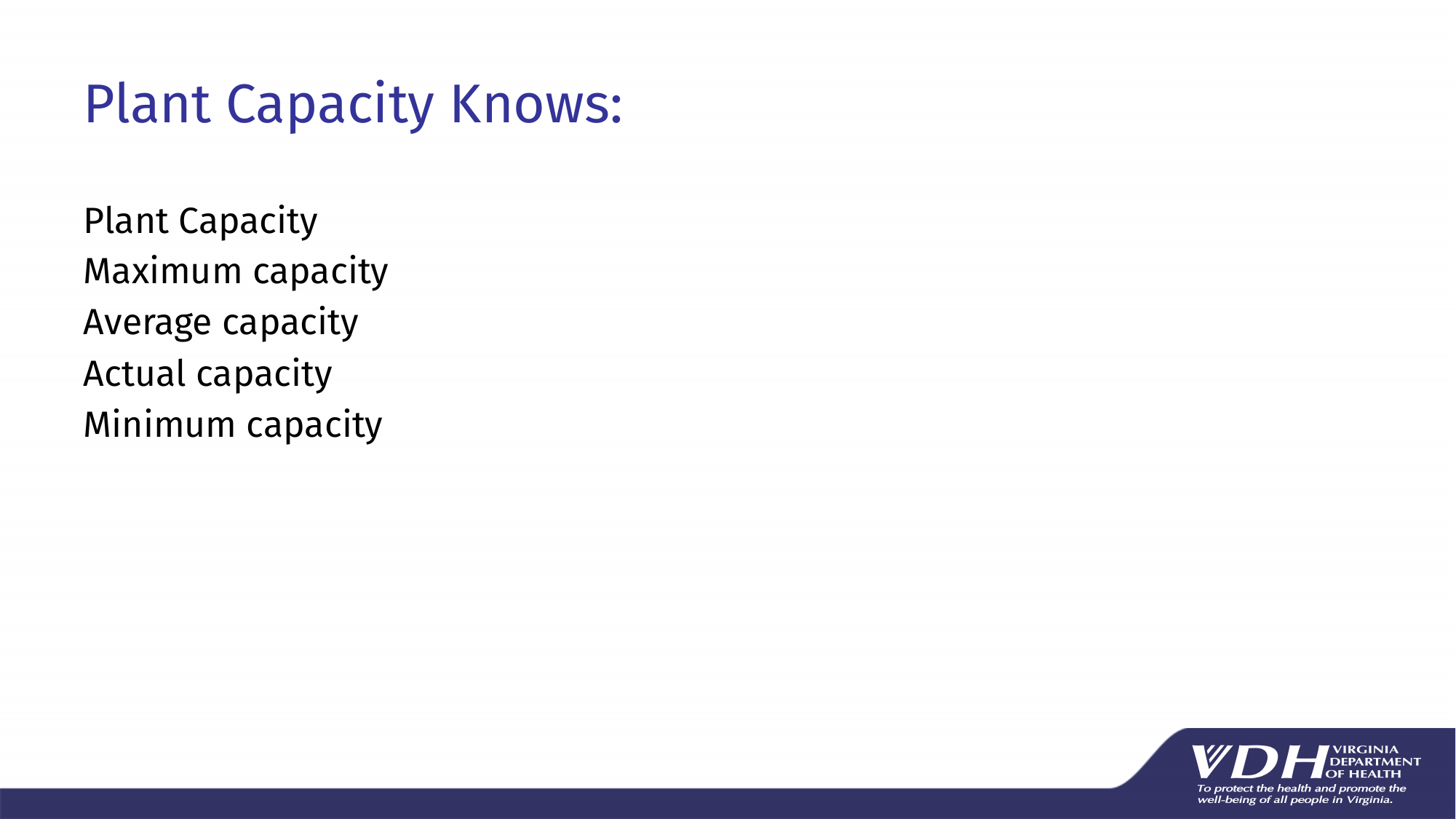

# Plant Capacity Knows:
Plant Capacity
Maximum capacity
Average capacity
Actual capacity
Minimum capacity

53